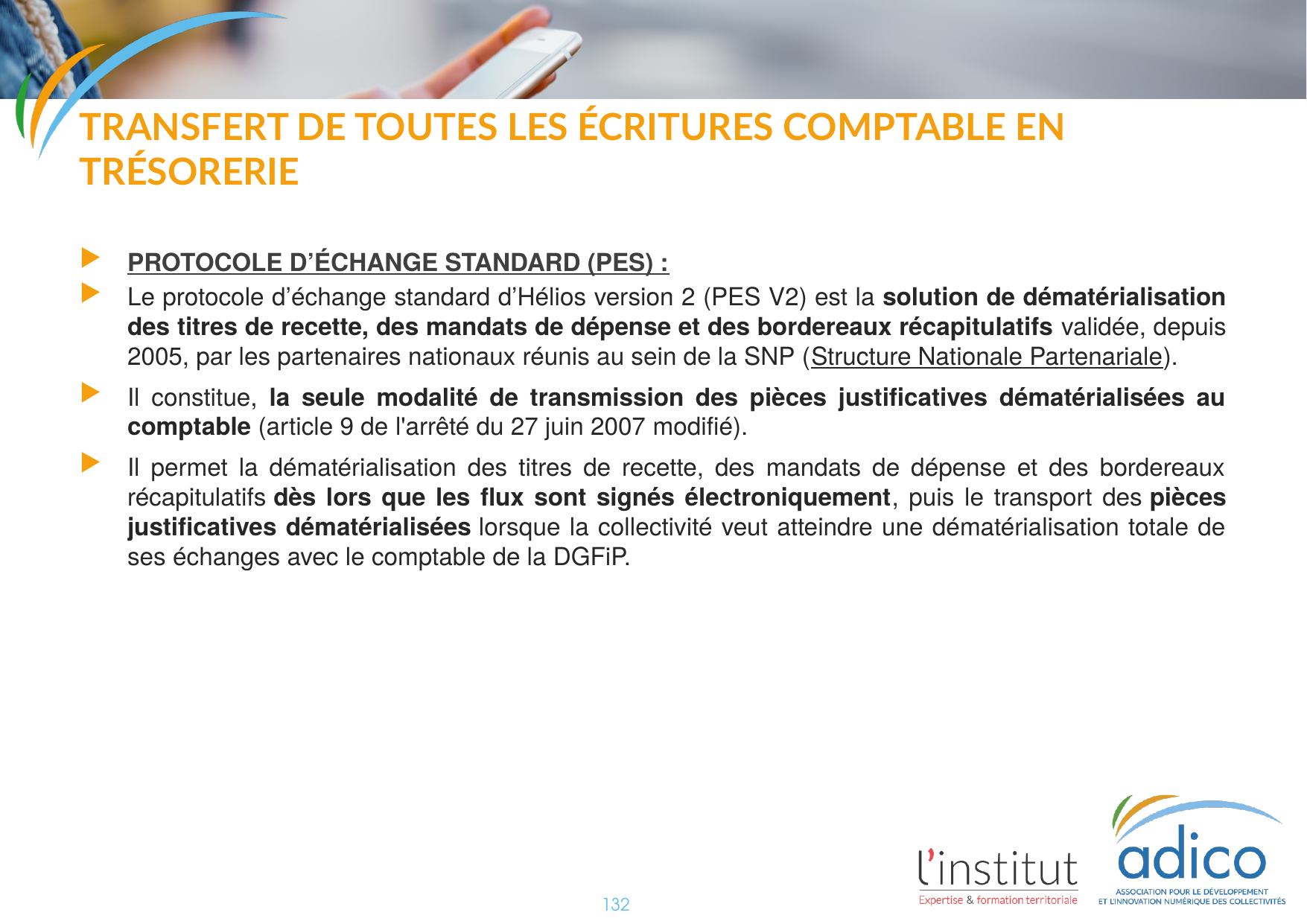

# TRANSFERT DE TOUTES LES écritures comptable en trésorerie
PROTOCOLE D’ÉCHANGE STANDARD (PES) :
Le protocole d’échange standard d’Hélios version 2 (PES V2) est la solution de dématérialisation des titres de recette, des mandats de dépense et des bordereaux récapitulatifs validée, depuis 2005, par les partenaires nationaux réunis au sein de la SNP (Structure Nationale Partenariale).
Il constitue, la seule modalité de transmission des pièces justificatives dématérialisées au comptable (article 9 de l'arrêté du 27 juin 2007 modifié).
Il permet la dématérialisation des titres de recette, des mandats de dépense et des bordereaux récapitulatifs dès lors que les flux sont signés électroniquement, puis le transport des pièces justificatives dématérialisées lorsque la collectivité veut atteindre une dématérialisation totale de ses échanges avec le comptable de la DGFiP.